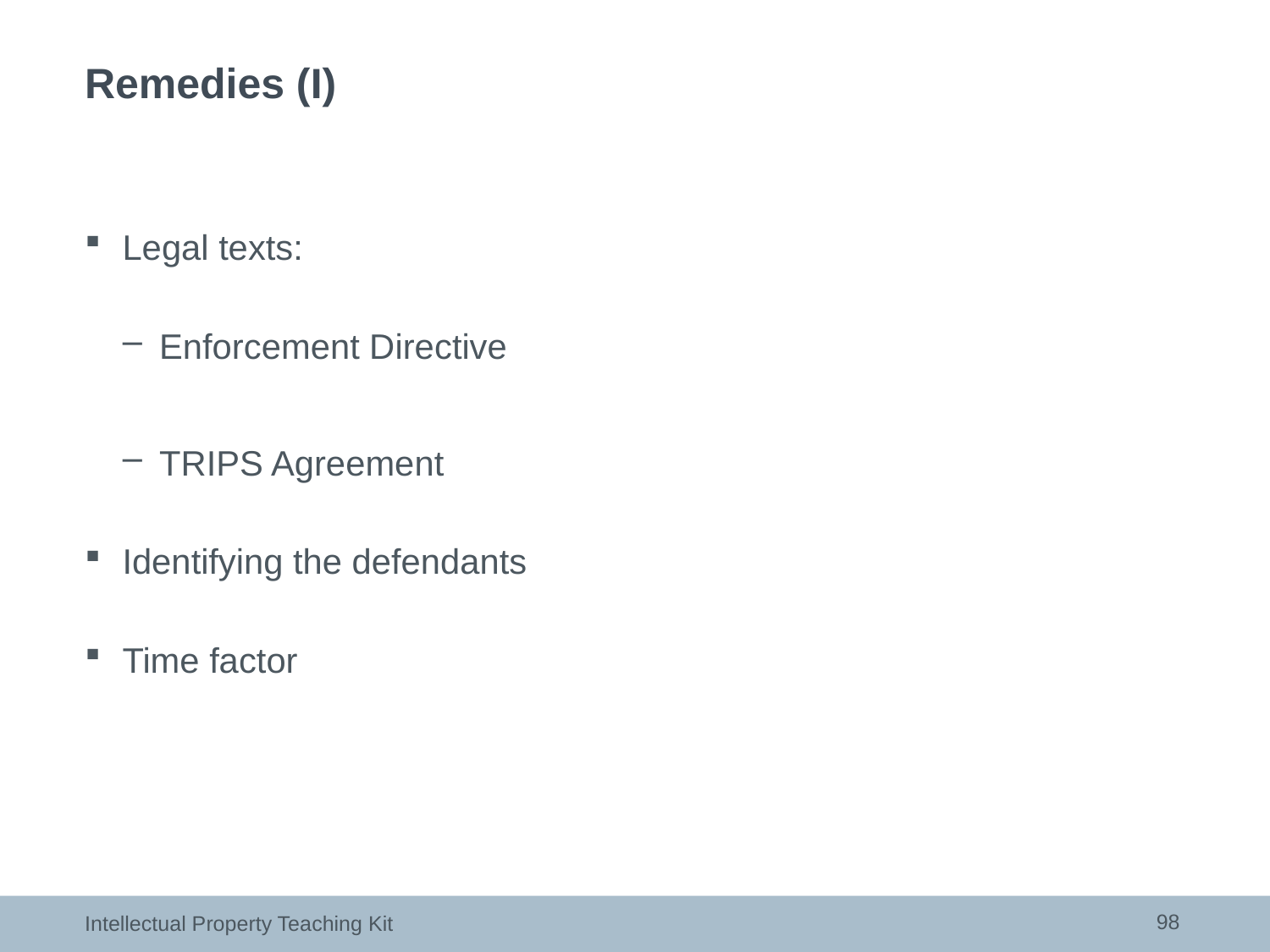

# Remedies (I)
Legal texts:

Enforcement Directive

TRIPS Agreement

Identifying the defendants

Time factor
98
Intellectual Property Teaching Kit